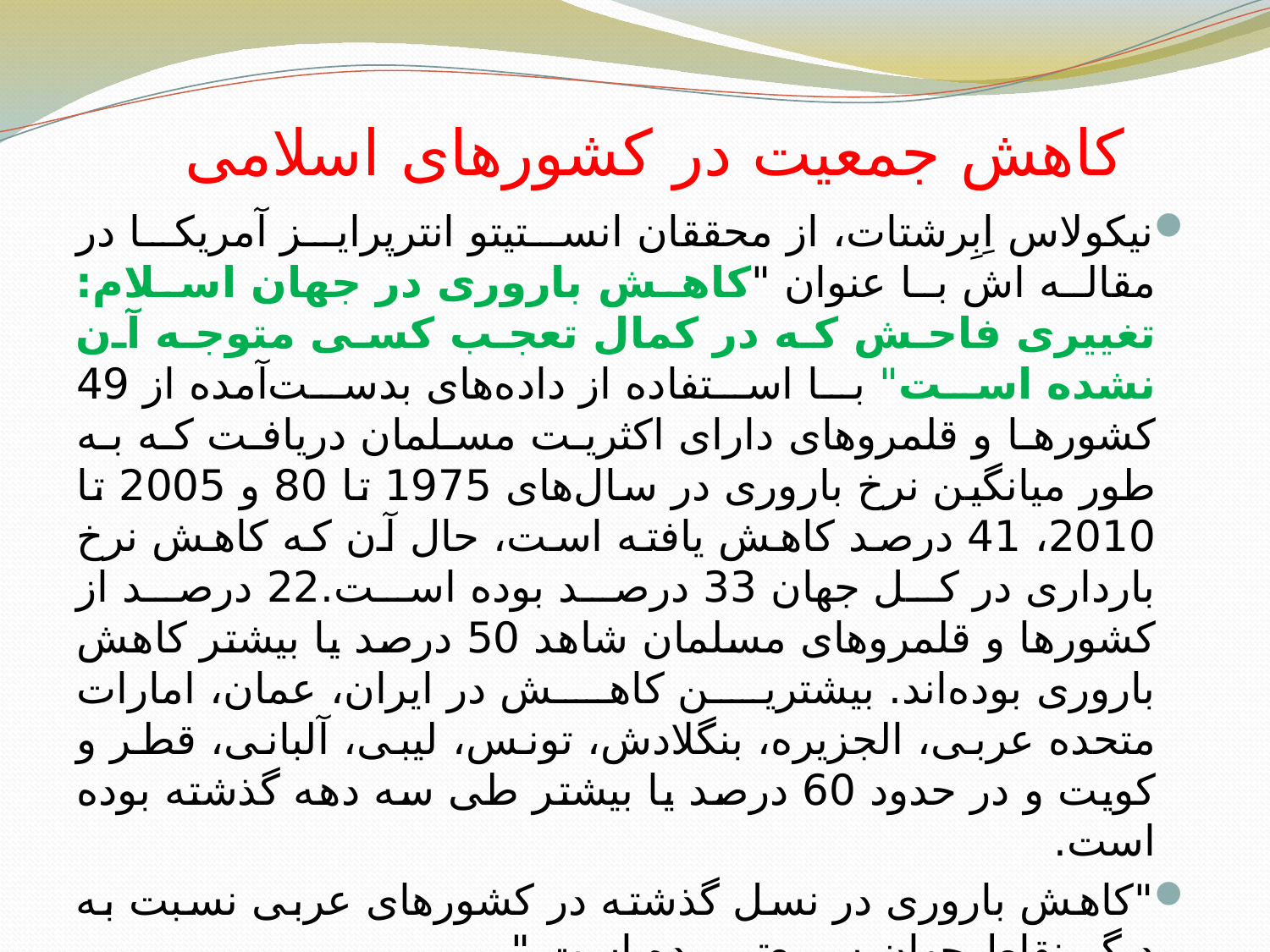

# کاهش جمعیت در کشورهای اسلامی
نیکولاس اِبِرشتات، از محققان انستیتو انترپرایز آمریکا در مقاله اش با عنوان "کاهش باروری در جهان اسلام: تغییری فاحش که در کمال تعجب کسی متوجه آن نشده است" با استفاده از داده‌های بدست‌آمده از 49 کشورها و قلمروهای دارای اکثریت مسلمان دریافت که به طور میانگین نرخ باروری در سال‌های 1975 تا 80 و 2005 تا 2010، 41 درصد کاهش یافته است، حال آن که کاهش نرخ بارداری در کل جهان 33 درصد بوده است.22 درصد از کشورها و قلمروهای مسلمان شاهد 50 درصد یا بیشتر کاهش باروری بوده‌اند. بیشترین کاهش در ایران، عمان، امارات متحده عربی، الجزیره، بنگلادش، تونس، لیبی، آلبانی، قطر و کویت و در حدود 60 درصد یا بیشتر طی سه دهه گذشته بوده است.
"کاهش باروری در نسل گذشته در کشورهای عربی نسبت به دیگر نقاط جهان سریع‌تر بوده است."